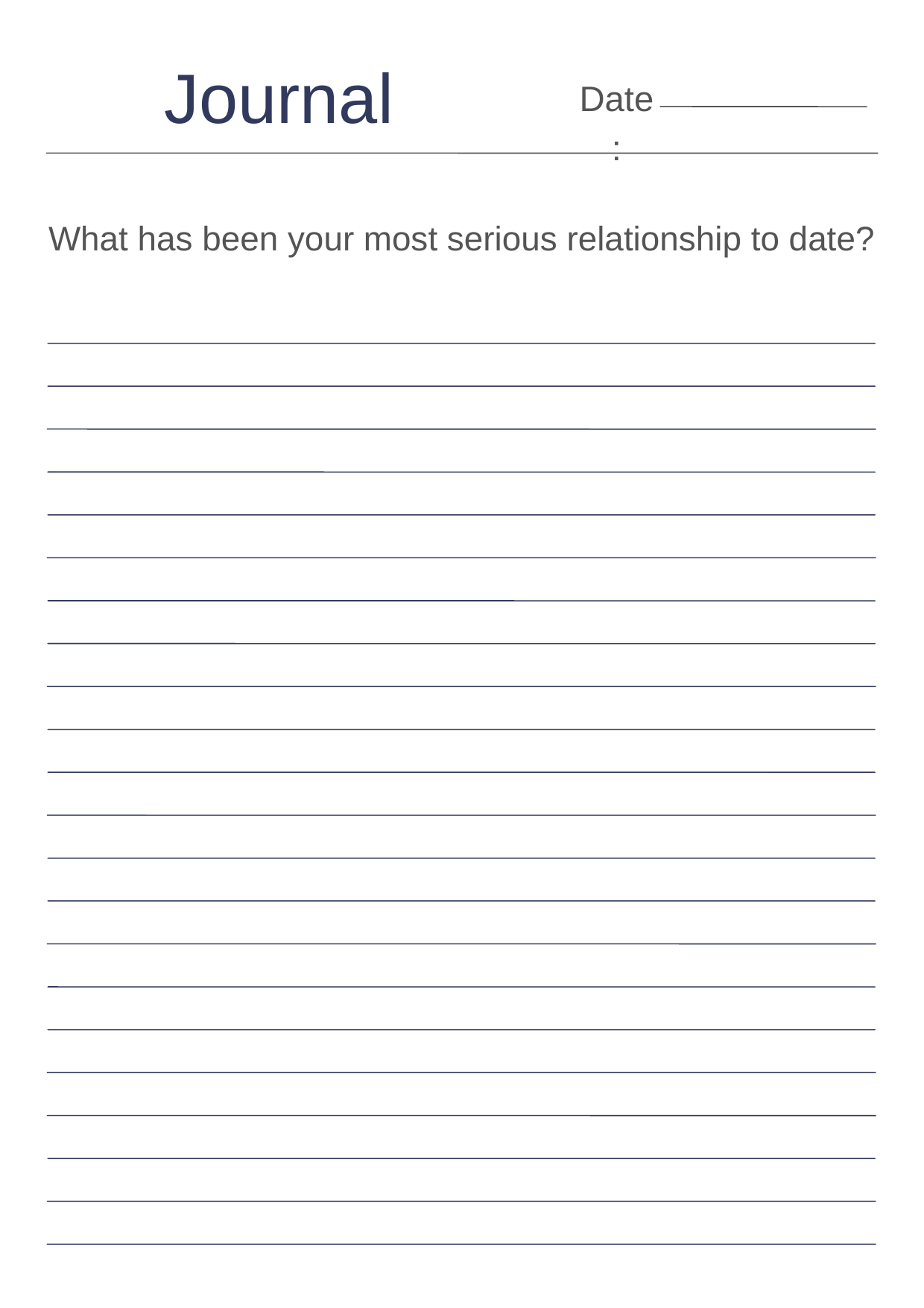

Journal
Date:

What has been your most serious relationship to date?